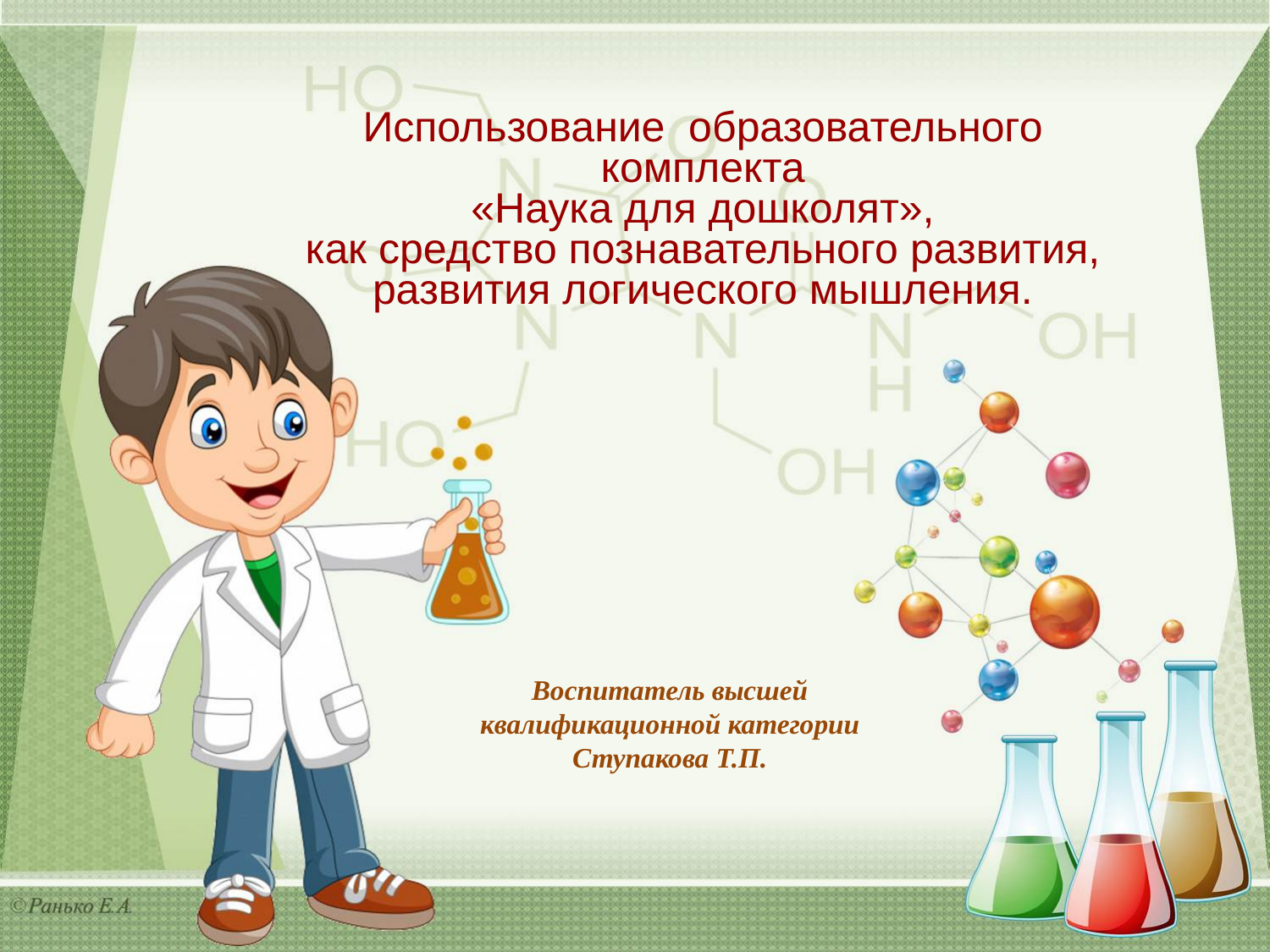

Использование  образовательного комплекта
«Наука для дошколят»,
как средство познавательного развития, развития логического мышления.
Воспитатель высшей квалификационной категории Ступакова Т.П.